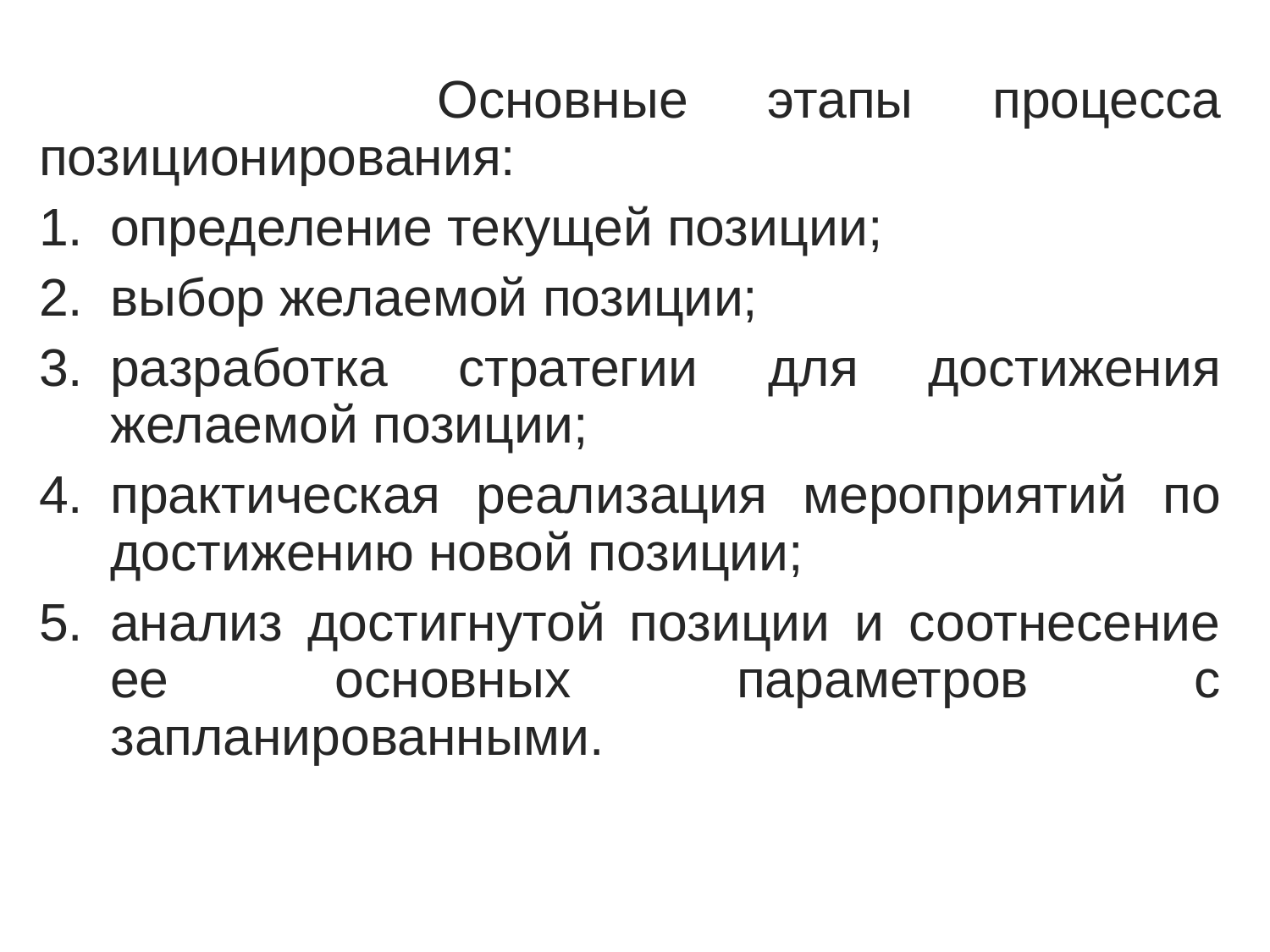

Основные этапы процесса позиционирования:
определение текущей позиции;
выбор желаемой позиции;
разработка стратегии для достижения желаемой позиции;
практическая реализация мероприятий по достижению новой позиции;
анализ достигнутой позиции и соотнесение ее основных параметров с запланированными.